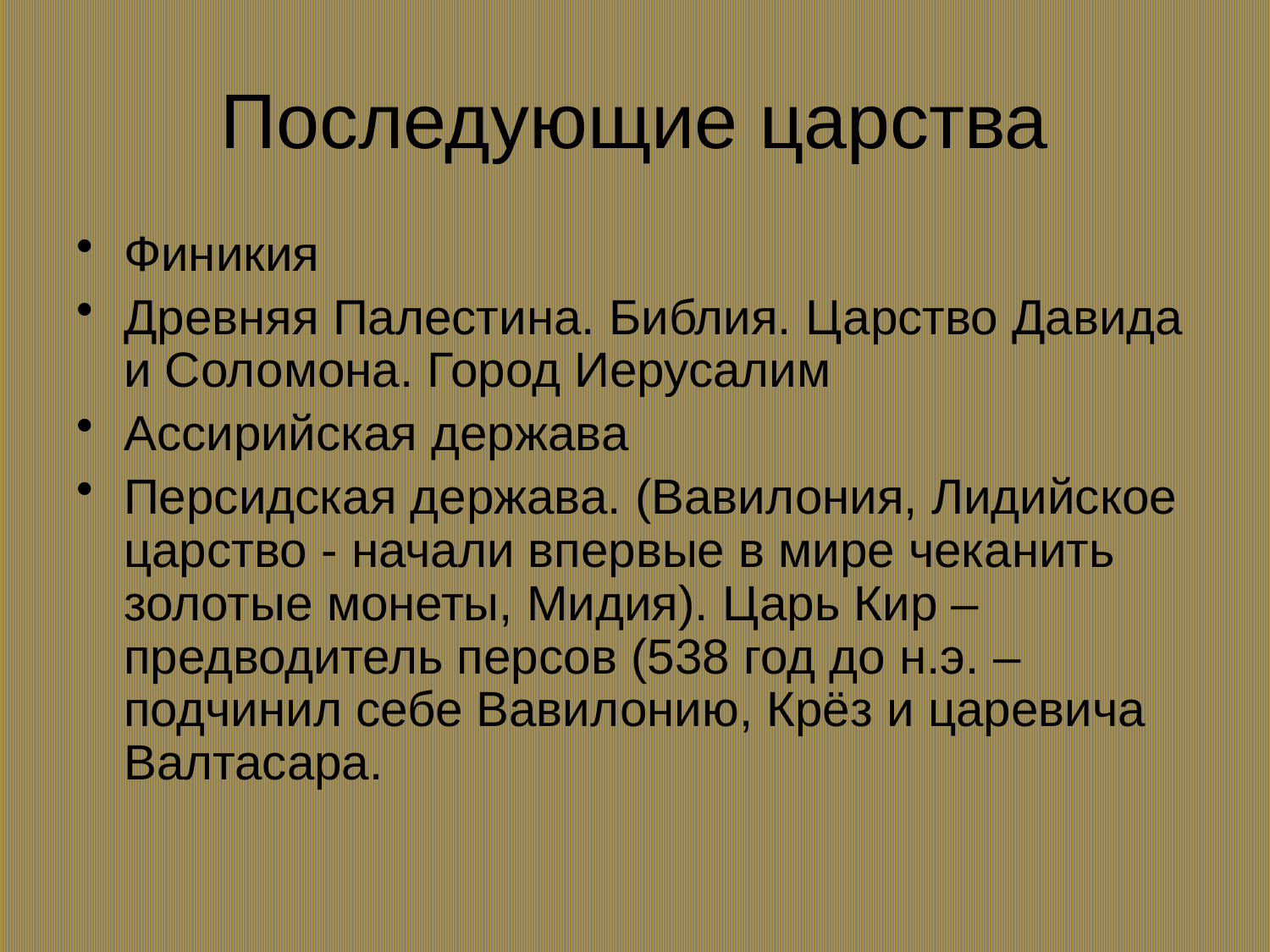

# Последующие царства
Финикия
Древняя Палестина. Библия. Царство Давида и Соломона. Город Иерусалим
Ассирийская держава
Персидская держава. (Вавилония, Лидийское царство - начали впервые в мире чеканить золотые монеты, Мидия). Царь Кир – предводитель персов (538 год до н.э. – подчинил себе Вавилонию, Крёз и царевича  Валтасара.